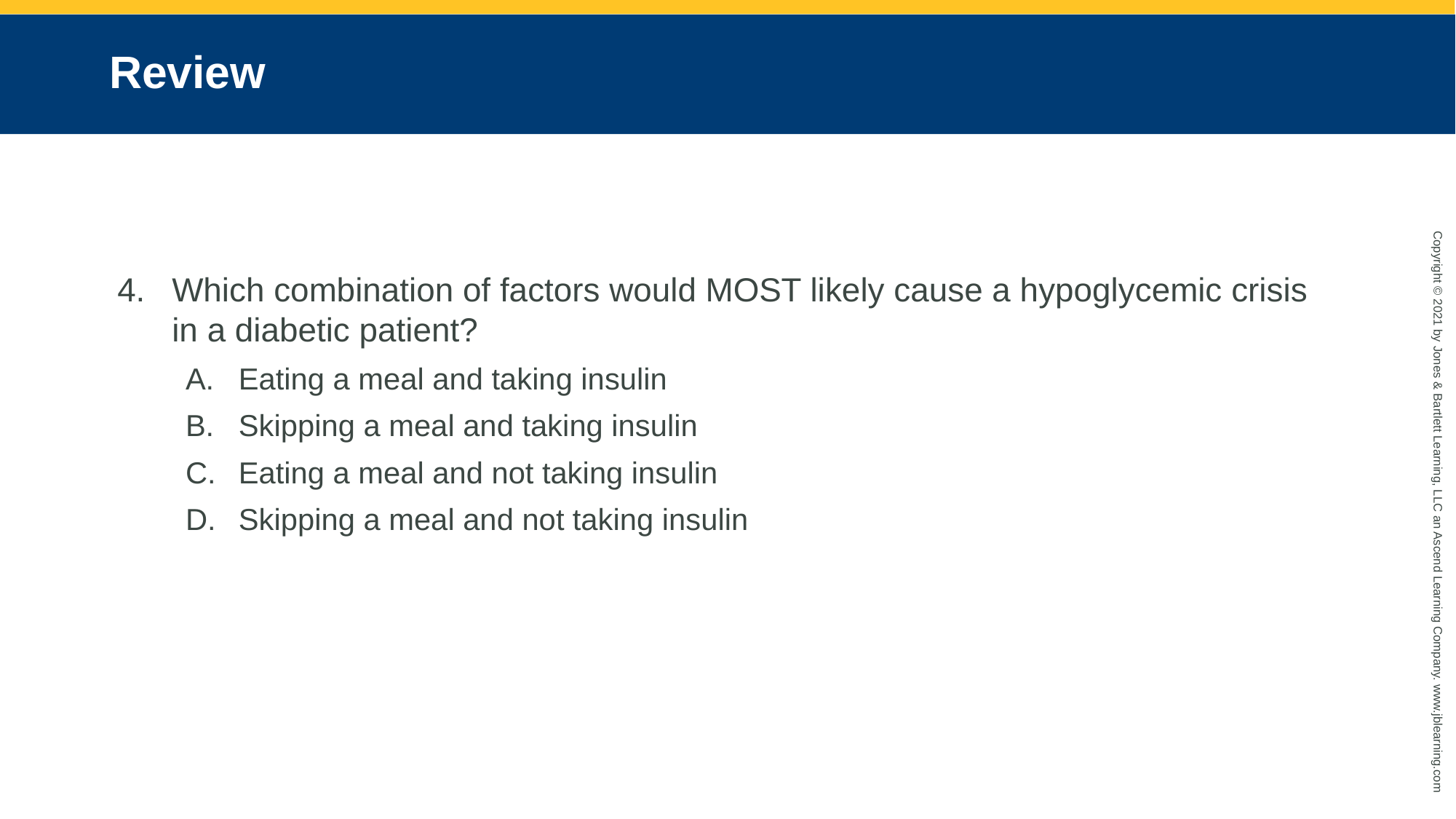

# Review
Which combination of factors would MOST likely cause a hypoglycemic crisis in a diabetic patient?
Eating a meal and taking insulin
Skipping a meal and taking insulin
Eating a meal and not taking insulin
Skipping a meal and not taking insulin